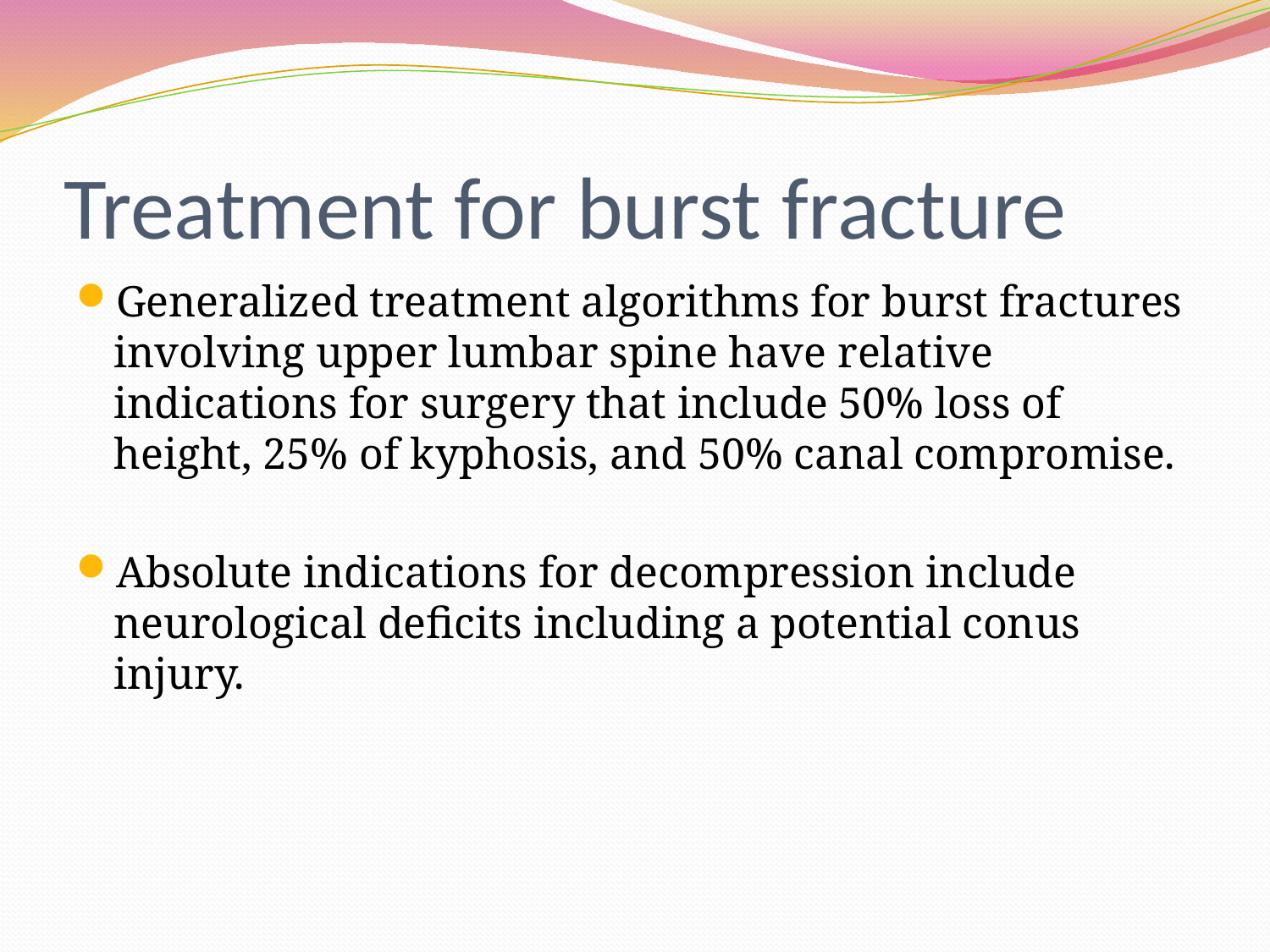

# Treatment for burst fracture
Generalized treatment algorithms for burst fractures involving upper lumbar spine have relative indications for surgery that include 50% loss of height, 25% of kyphosis, and 50% canal compromise.

Absolute indications for decompression include neurological deficits including a potential conus injury.